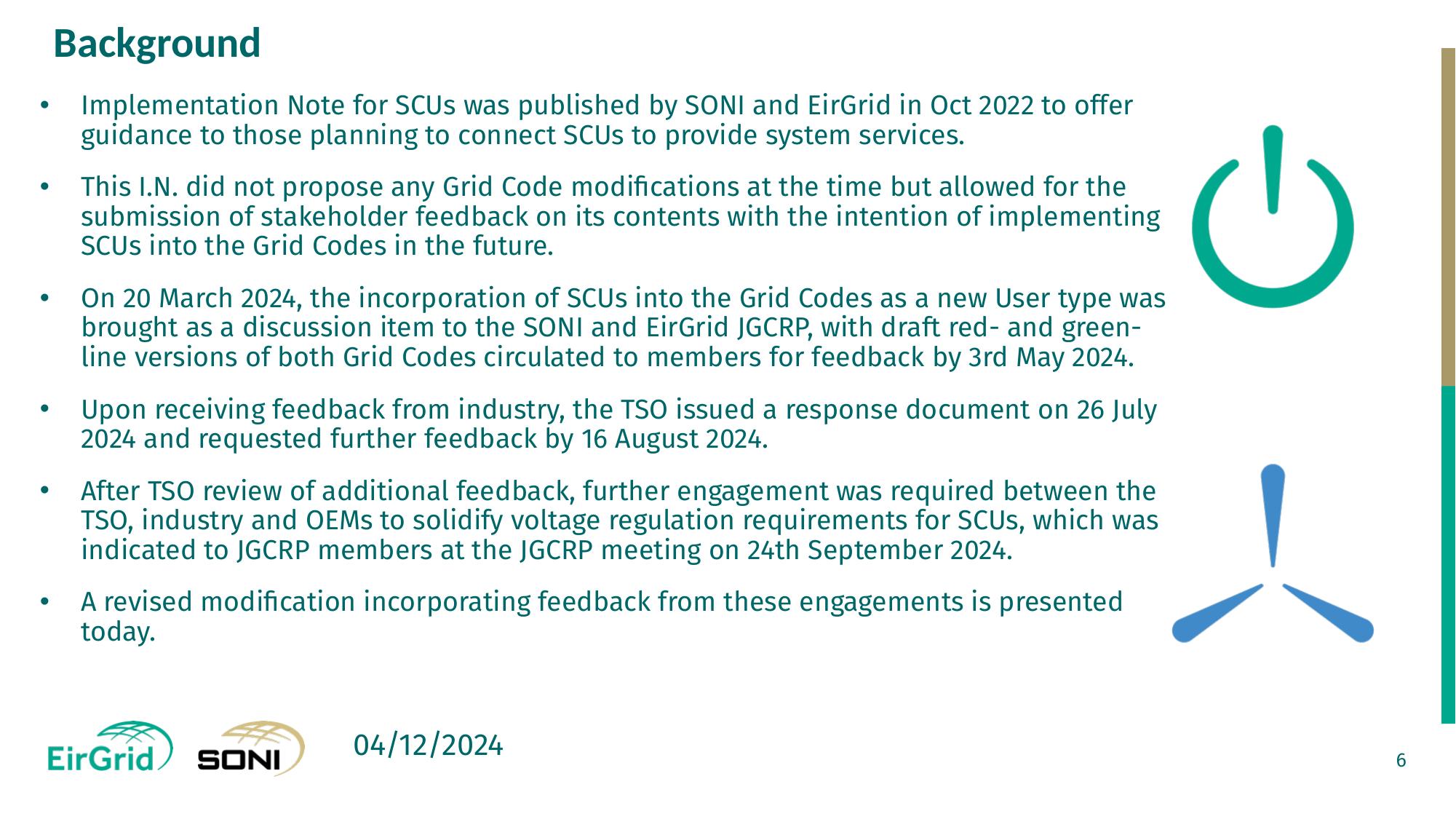

# Background
Implementation Note for SCUs was published by SONI and EirGrid in Oct 2022 to offer guidance to those planning to connect SCUs to provide system services.
This I.N. did not propose any Grid Code modifications at the time but allowed for the submission of stakeholder feedback on its contents with the intention of implementing SCUs into the Grid Codes in the future.
On 20 March 2024, the incorporation of SCUs into the Grid Codes as a new User type was brought as a discussion item to the SONI and EirGrid JGCRP, with draft red- and green-line versions of both Grid Codes circulated to members for feedback by 3rd May 2024.
Upon receiving feedback from industry, the TSO issued a response document on 26 July 2024 and requested further feedback by 16 August 2024.
After TSO review of additional feedback, further engagement was required between the TSO, industry and OEMs to solidify voltage regulation requirements for SCUs, which was indicated to JGCRP members at the JGCRP meeting on 24th September 2024.
A revised modification incorporating feedback from these engagements is presented today.

6
04/12/2024